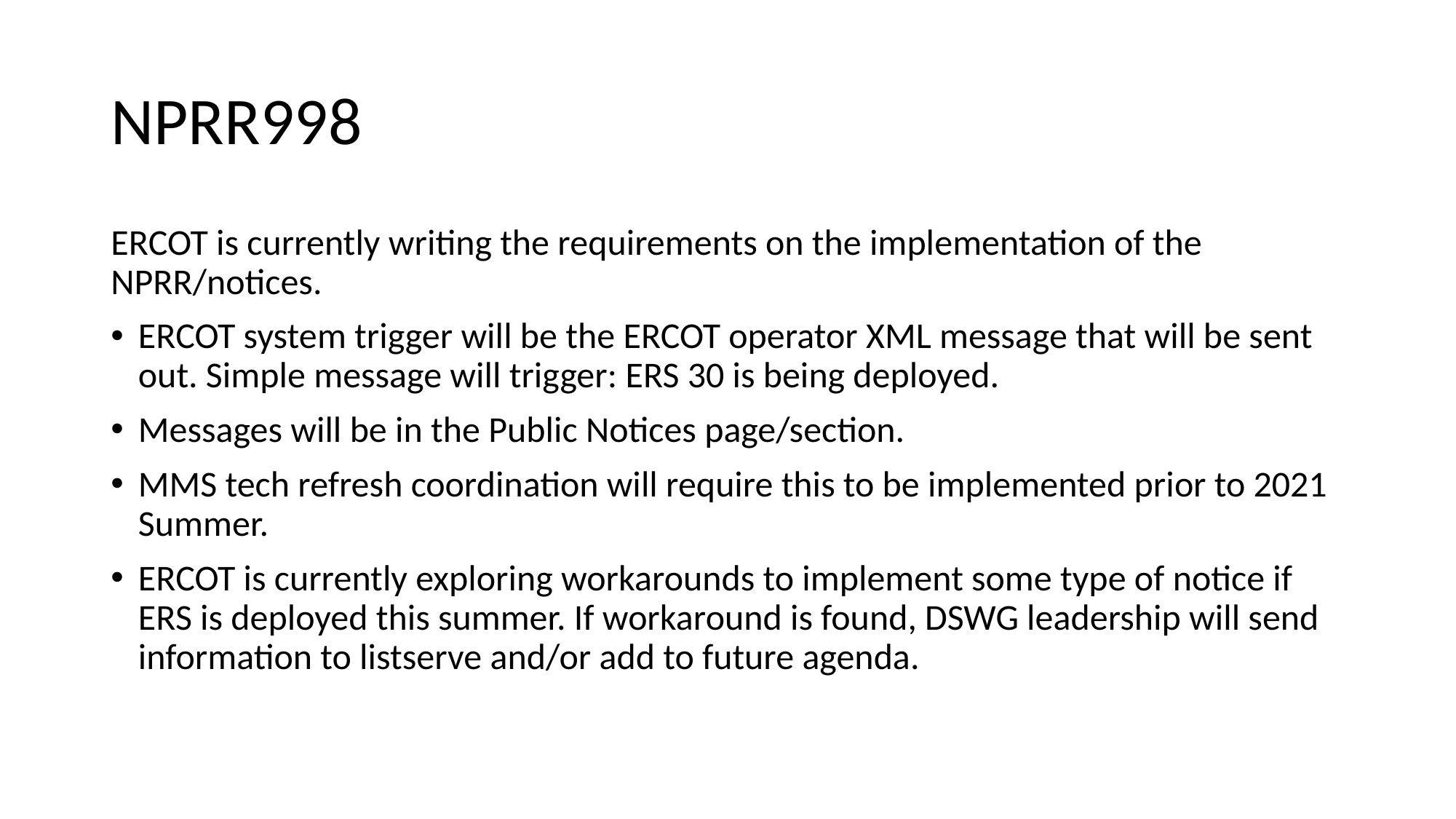

# NPRR998
ERCOT is currently writing the requirements on the implementation of the NPRR/notices.
ERCOT system trigger will be the ERCOT operator XML message that will be sent out. Simple message will trigger: ERS 30 is being deployed.
Messages will be in the Public Notices page/section.
MMS tech refresh coordination will require this to be implemented prior to 2021 Summer.
ERCOT is currently exploring workarounds to implement some type of notice if ERS is deployed this summer. If workaround is found, DSWG leadership will send information to listserve and/or add to future agenda.